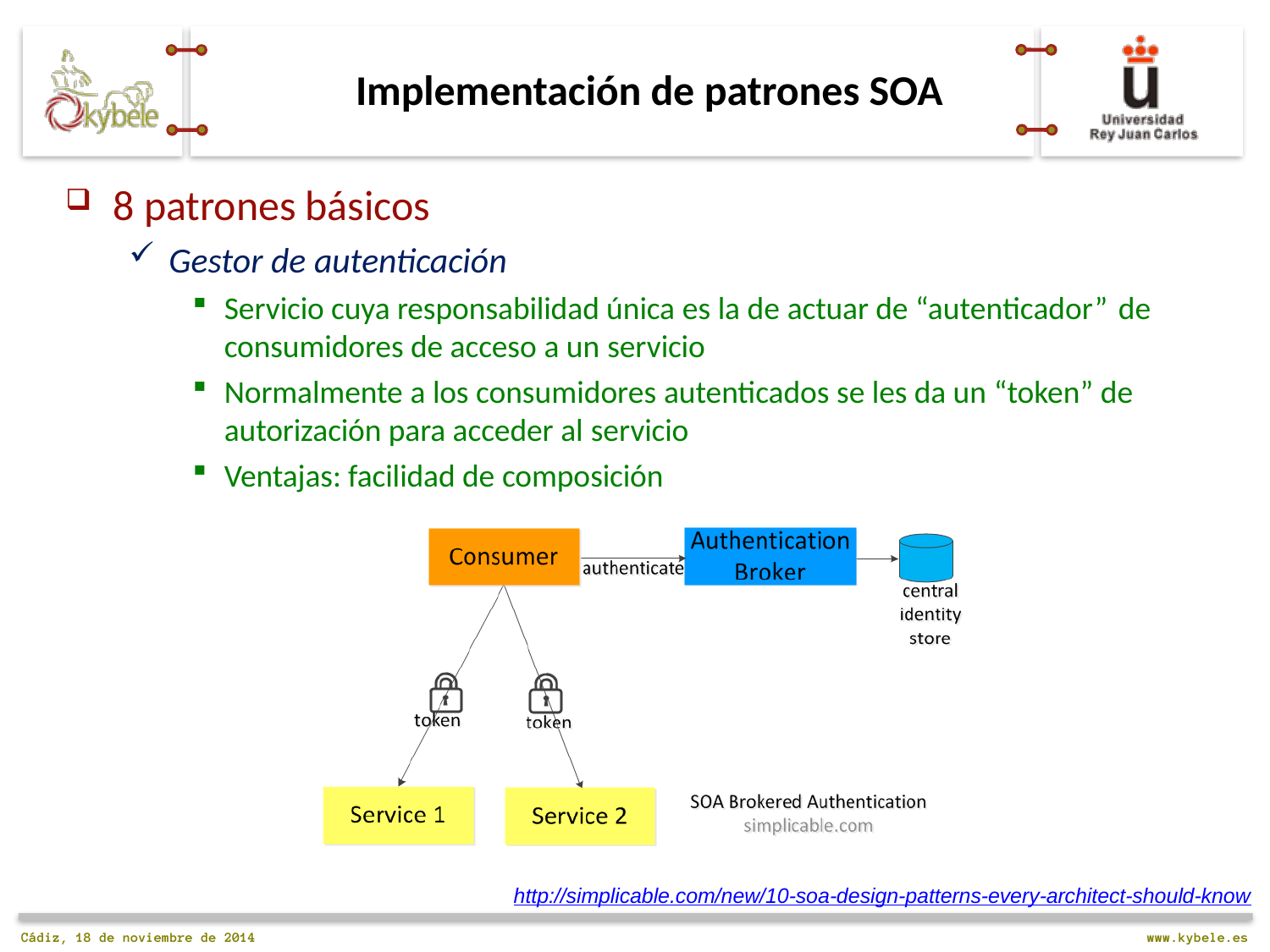

# Implementación de patrones SOA
8 patrones básicos
Gestor de autenticación
Servicio cuya responsabilidad única es la de actuar de “autenticador” de
consumidores de acceso a un servicio
Normalmente a los consumidores autenticados se les da un “token” de  autorización para acceder al servicio
Ventajas: facilidad de composición

http://simplicable.com/new/10-soa-design-patterns-every-architect-should-know